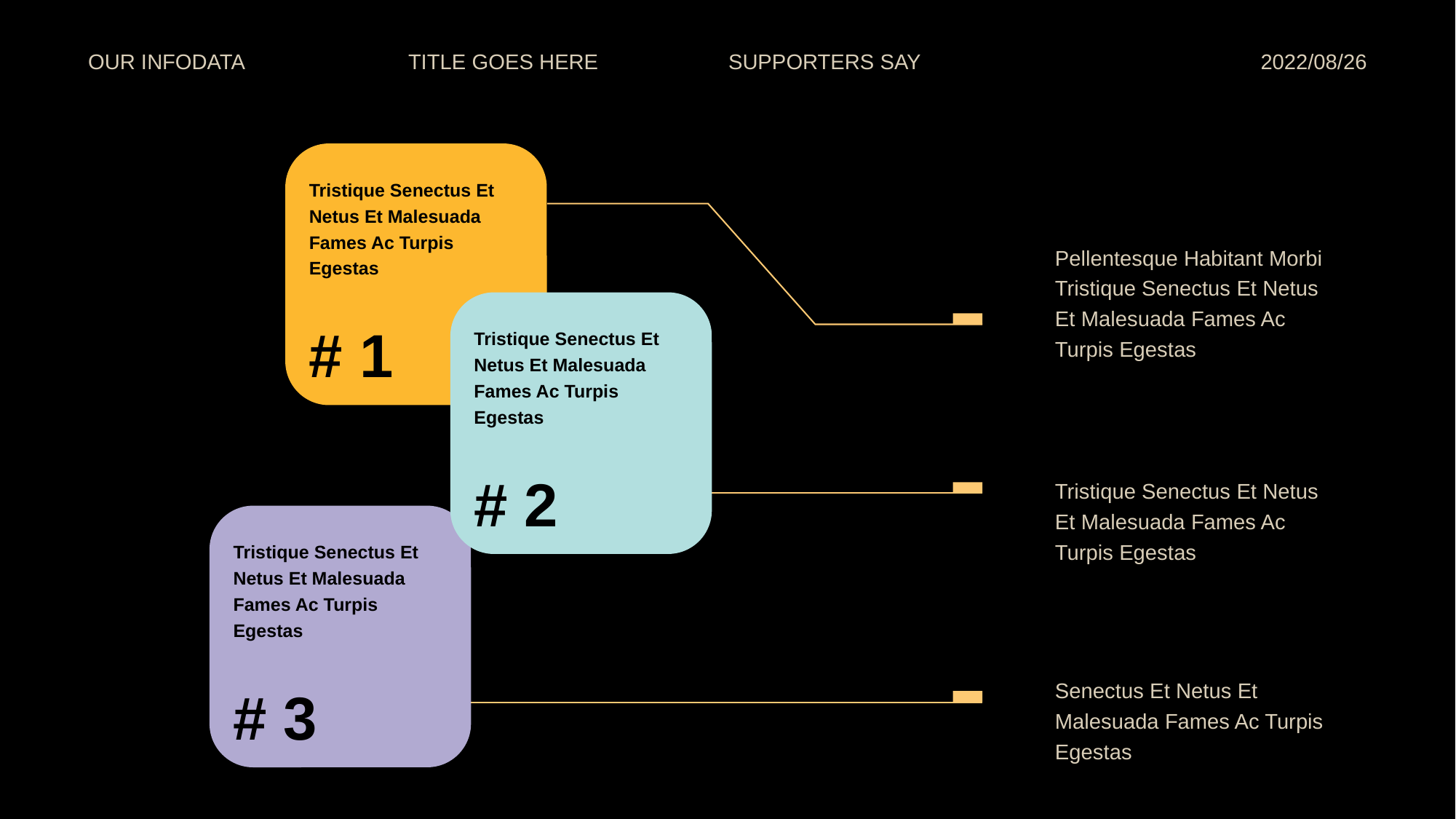

OUR INFODATA
TITLE GOES HERE
SUPPORTERS SAY
2022/08/26

Tristique Senectus Et Netus Et Malesuada Fames Ac Turpis Egestas
# 1

Pellentesque Habitant Morbi Tristique Senectus Et Netus Et Malesuada Fames Ac Turpis Egestas

Tristique Senectus Et Netus Et Malesuada Fames Ac Turpis Egestas
# 2

Tristique Senectus Et Netus Et Malesuada Fames Ac Turpis Egestas

Tristique Senectus Et Netus Et Malesuada Fames Ac Turpis Egestas
# 3
Senectus Et Netus Et Malesuada Fames Ac Turpis Egestas